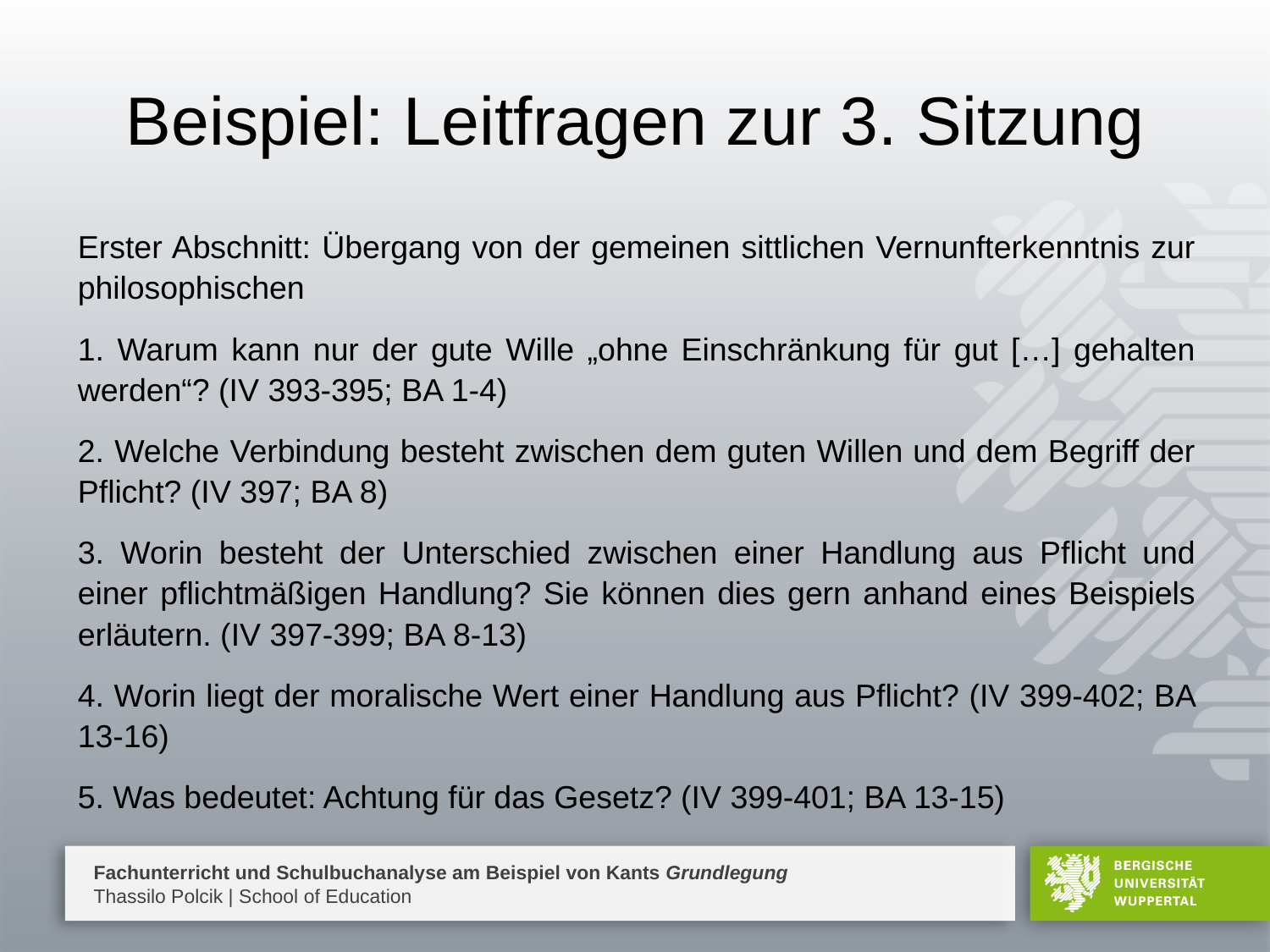

# Beispiel: Leitfragen zur 3. Sitzung
Erster Abschnitt: Übergang von der gemeinen sittlichen Vernunfterkenntnis zur philosophischen
1. Warum kann nur der gute Wille „ohne Einschränkung für gut […] gehalten werden“? (IV 393-395; BA 1-4)
2. Welche Verbindung besteht zwischen dem guten Willen und dem Begriff der Pflicht? (IV 397; BA 8)
3. Worin besteht der Unterschied zwischen einer Handlung aus Pflicht und einer pflichtmäßigen Handlung? Sie können dies gern anhand eines Beispiels erläutern. (IV 397-399; BA 8-13)
4. Worin liegt der moralische Wert einer Handlung aus Pflicht? (IV 399-402; BA 13-16)
5. Was bedeutet: Achtung für das Gesetz? (IV 399-401; BA 13-15)